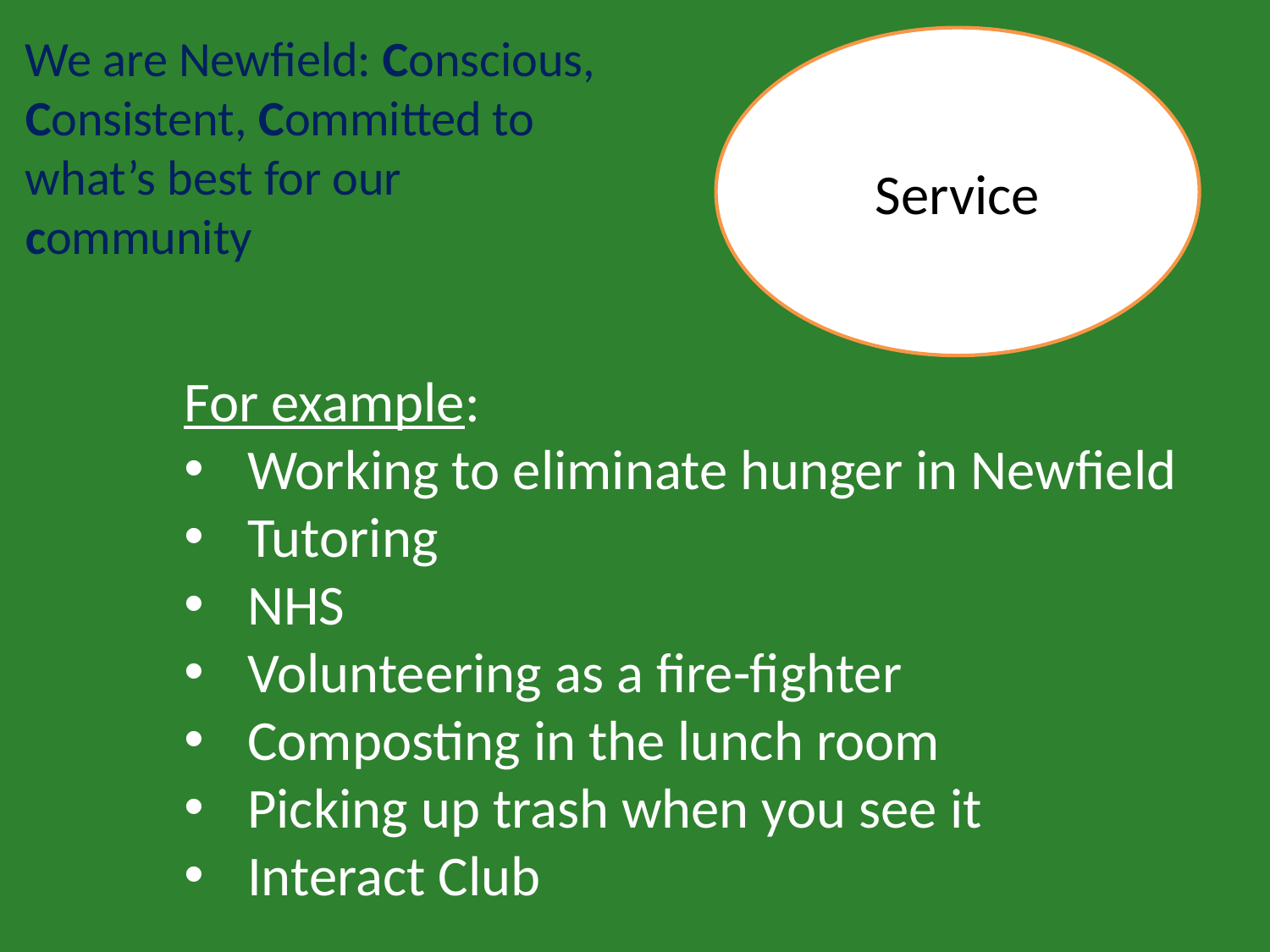

We are Newfield: Conscious, Consistent, Committed to what’s best for our community
Service
For example:
Working to eliminate hunger in Newfield
Tutoring
NHS
Volunteering as a fire-fighter
Composting in the lunch room
Picking up trash when you see it
Interact Club